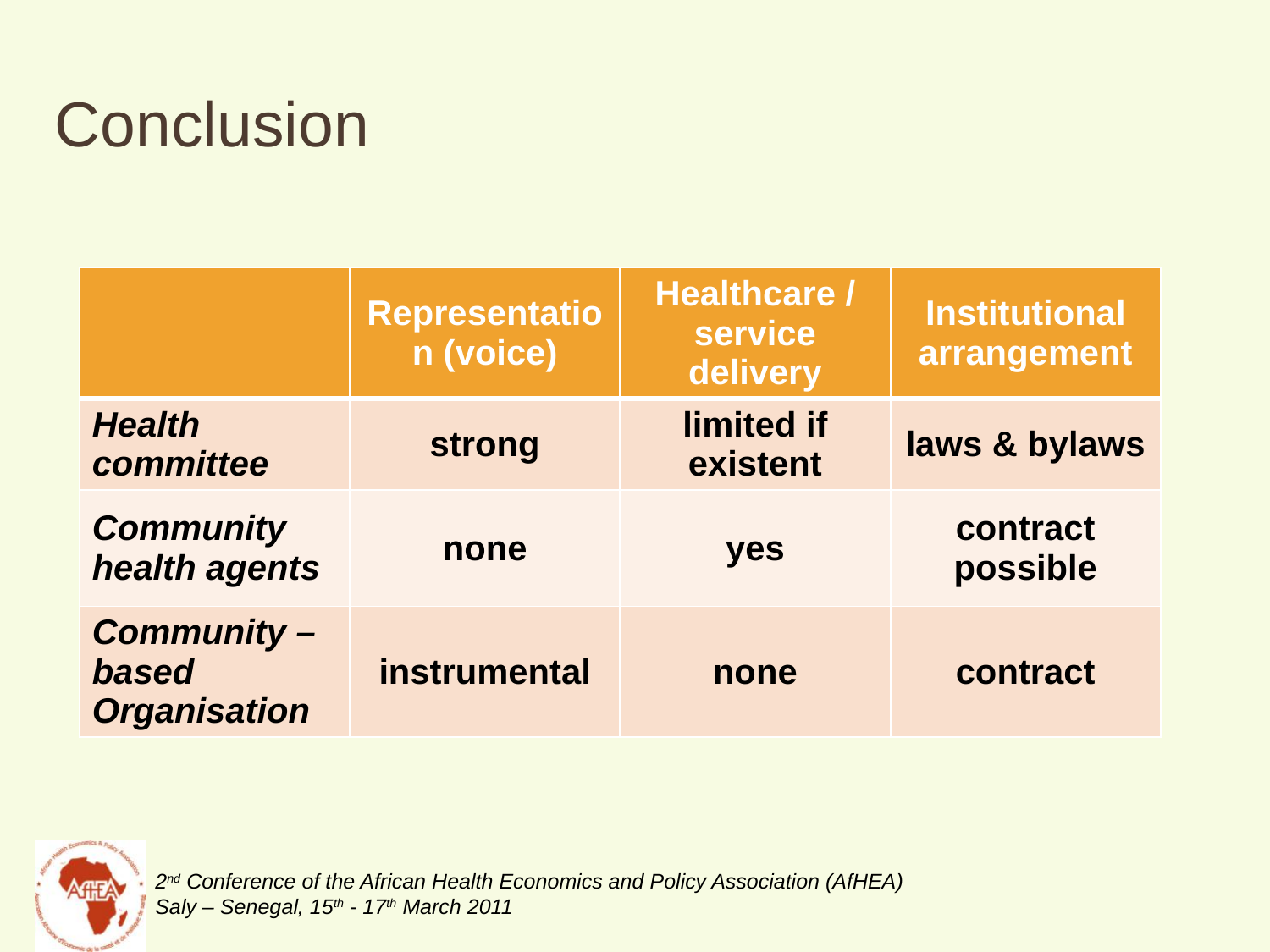

# Conclusion
|  | Representation (voice) | Healthcare / service delivery | Institutional arrangement |
| --- | --- | --- | --- |
| Health committee | strong | limited if existent | laws & bylaws |
| Community health agents | none | yes | contract possible |
| Community –based Organisation | instrumental | none | contract |